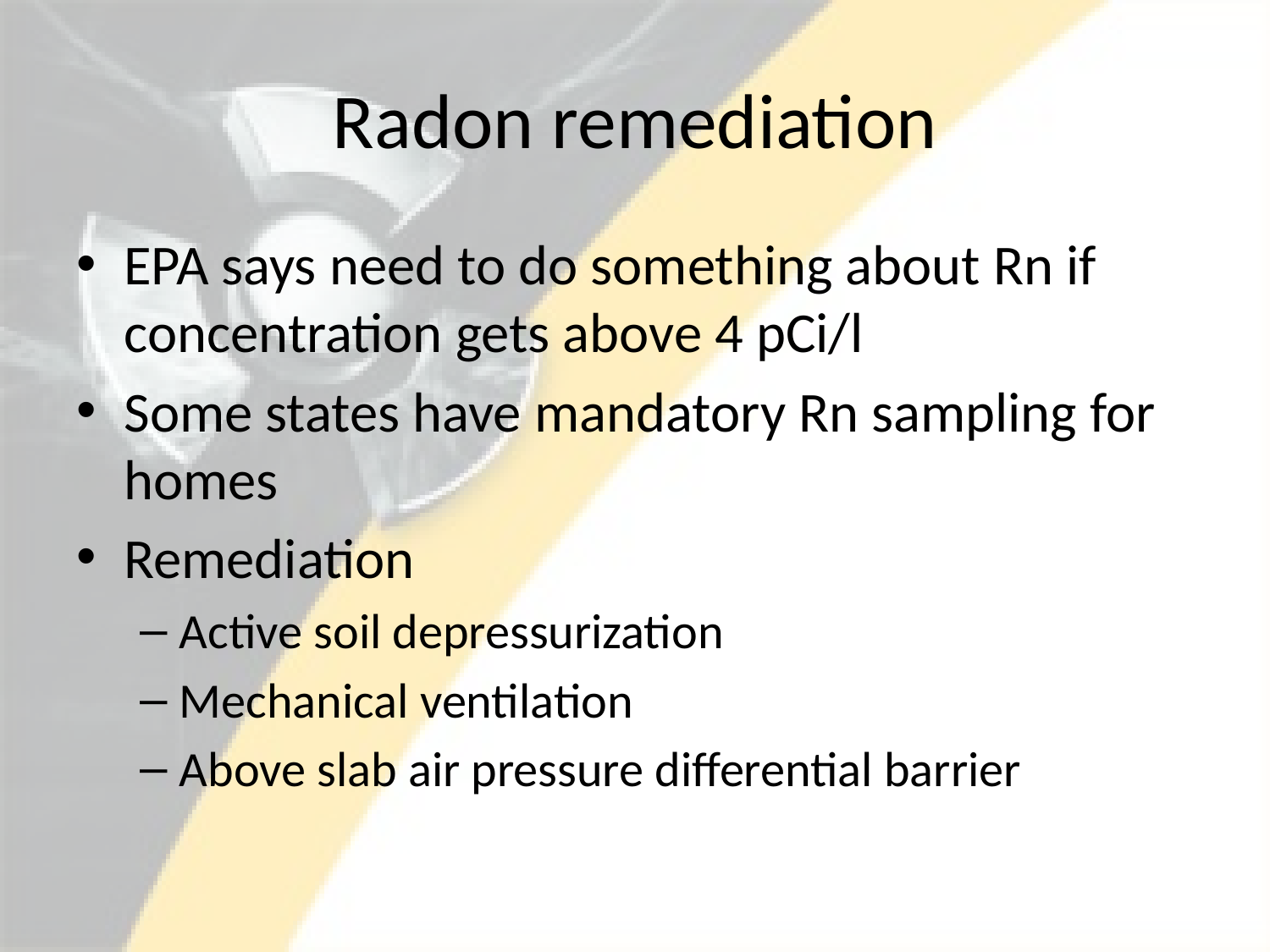

# Radon remediation
EPA says need to do something about Rn if concentration gets above 4 pCi/l
Some states have mandatory Rn sampling for homes
Remediation
Active soil depressurization
Mechanical ventilation
Above slab air pressure differential barrier